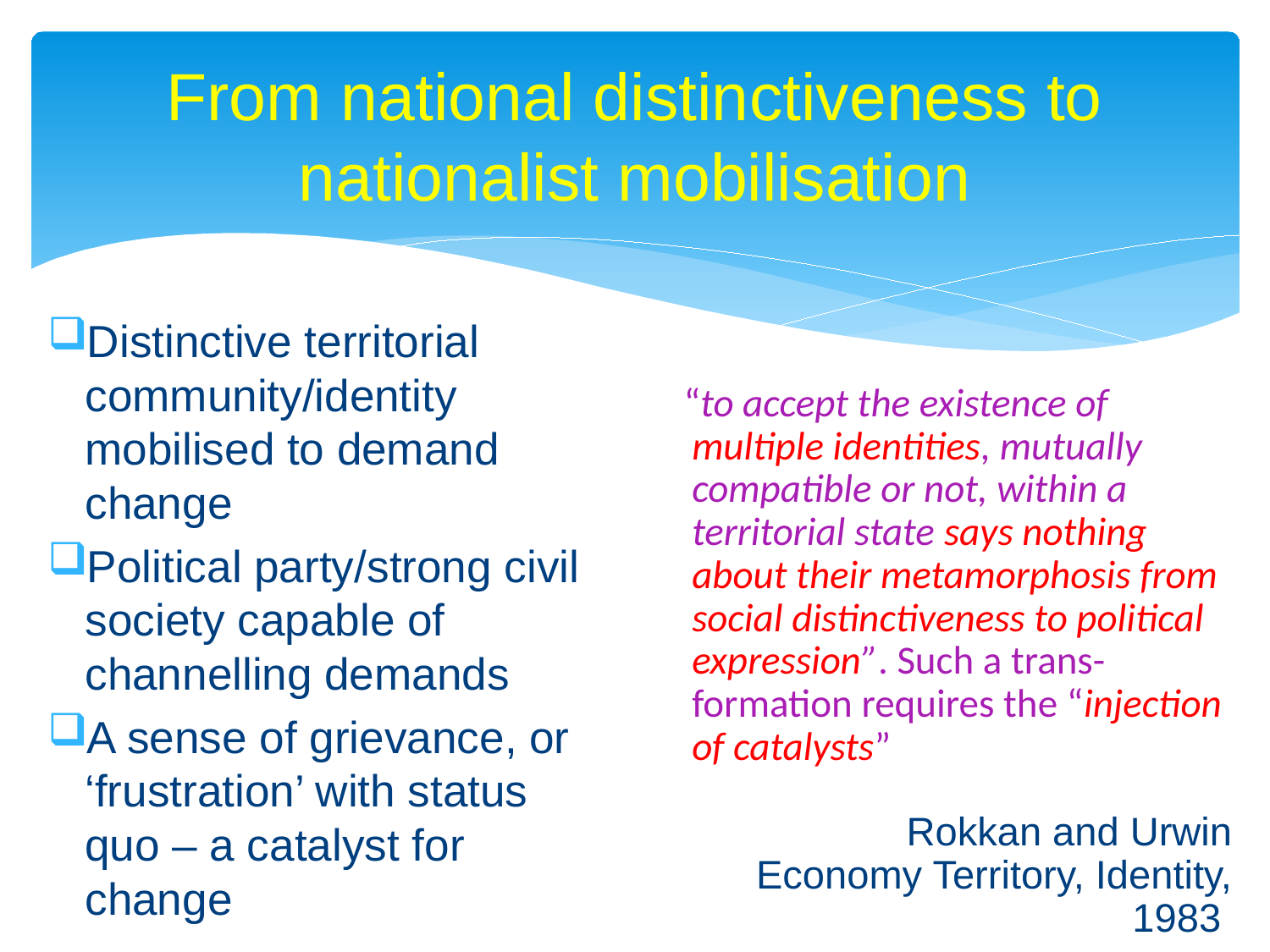

# From national distinctiveness to nationalist mobilisation
Distinctive territorial community/identity mobilised to demand change
Political party/strong civil society capable of channelling demands
A sense of grievance, or ‘frustration’ with status quo – a catalyst for change
 “to accept the existence of multiple identities, mutually compatible or not, within a territorial state says nothing about their metamorphosis from social distinctiveness to political expression”. Such a trans-formation requires the “injection of catalysts”

Rokkan and Urwin
Economy Territory, Identity, 1983